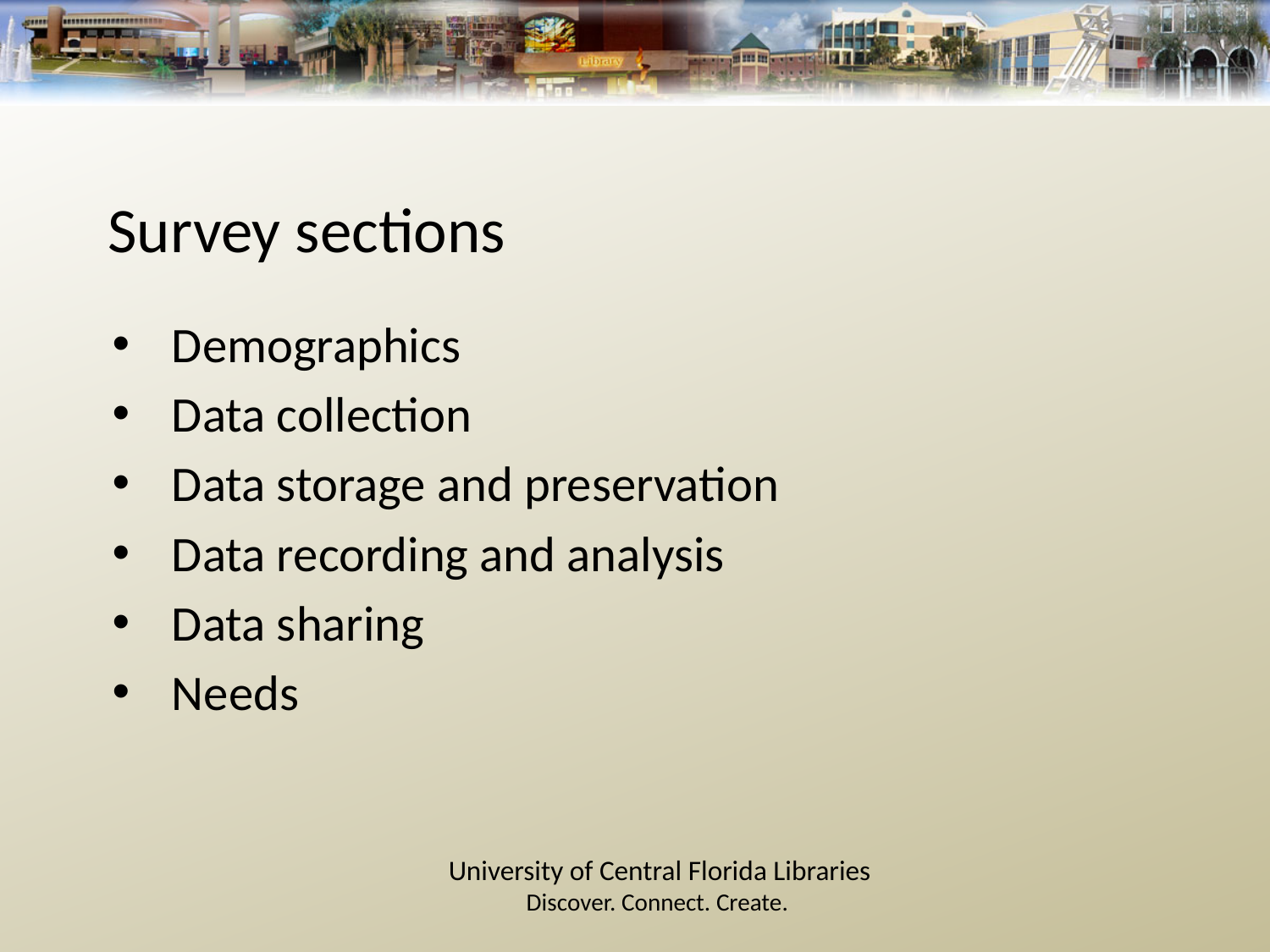

# Survey sections
Demographics
Data collection
Data storage and preservation
Data recording and analysis
Data sharing
Needs
University of Central Florida Libraries
Discover. Connect. Create.